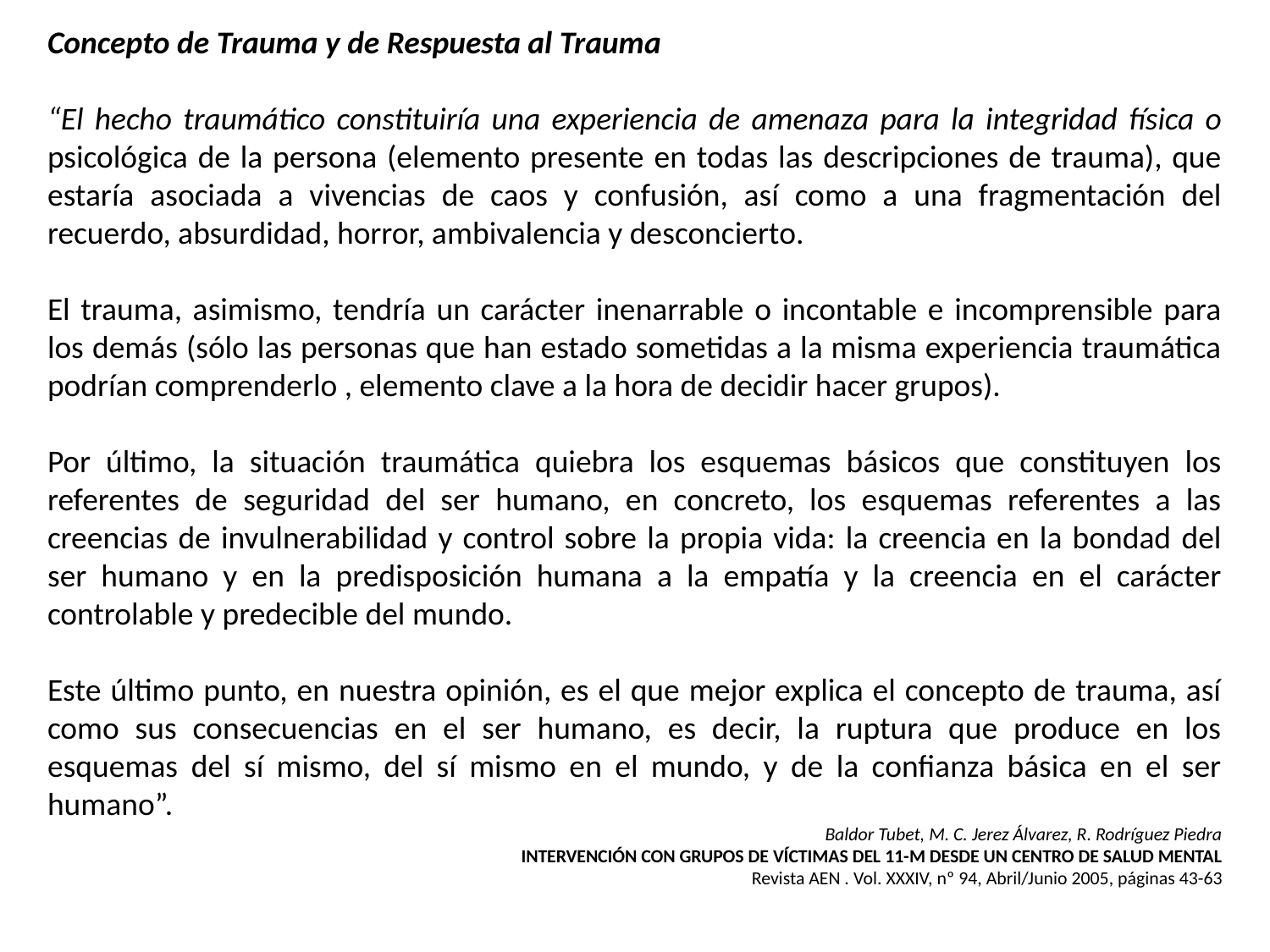

Concepto de Trauma y de Respuesta al Trauma

“El hecho traumático constituiría una experiencia de amenaza para la integridad física o psicológica de la persona (elemento presente en todas las descripciones de trauma), que estaría asociada a vivencias de caos y confusión, así como a una fragmentación del recuerdo, absurdidad, horror, ambivalencia y desconcierto.

El trauma, asimismo, tendría un carácter inenarrable o incontable e incomprensible para los demás (sólo las personas que han estado sometidas a la misma experiencia traumática podrían comprenderlo , elemento clave a la hora de decidir hacer grupos).

Por último, la situación traumática quiebra los esquemas básicos que constituyen los referentes de seguridad del ser humano, en concreto, los esquemas referentes a las creencias de invulnerabilidad y control sobre la propia vida: la creencia en la bondad del ser humano y en la predisposición humana a la empatía y la creencia en el carácter controlable y predecible del mundo.

Este último punto, en nuestra opinión, es el que mejor explica el concepto de trauma, así como sus consecuencias en el ser humano, es decir, la ruptura que produce en los esquemas del sí mismo, del sí mismo en el mundo, y de la confianza básica en el ser humano”.
Baldor Tubet, M. C. Jerez Álvarez, R. Rodríguez Piedra
INTERVENCIÓN CON GRUPOS DE VÍCTIMAS DEL 11-M DESDE UN CENTRO DE SALUD MENTAL
Revista AEN . Vol. XXXIV, nº 94, Abril/Junio 2005, páginas 43-63